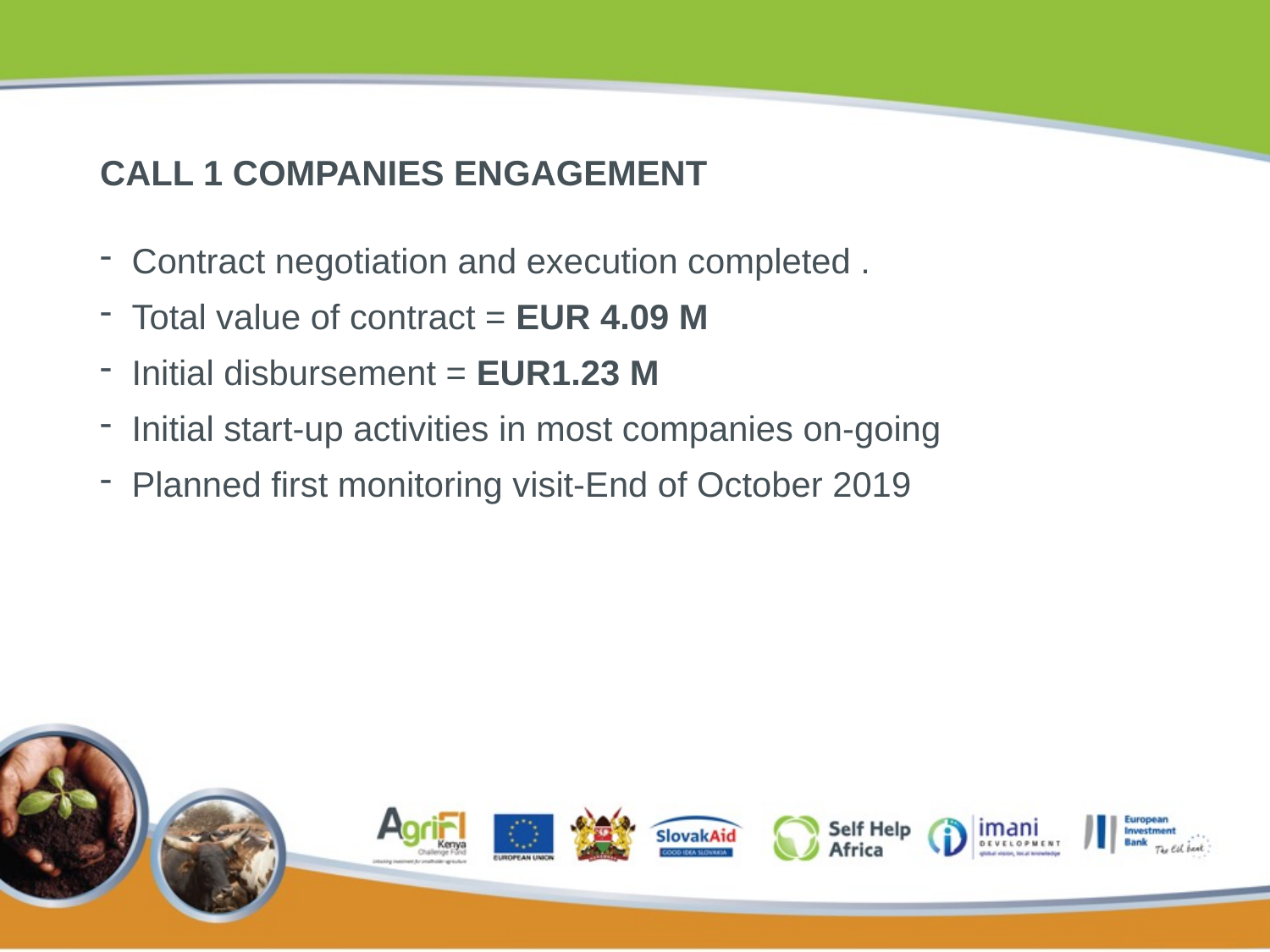

# CALL 1 COMPANIES ENGAGEMENT
Contract negotiation and execution completed .
Total value of contract = EUR 4.09 M
Initial disbursement = EUR1.23 M
Initial start-up activities in most companies on-going
Planned first monitoring visit-End of October 2019